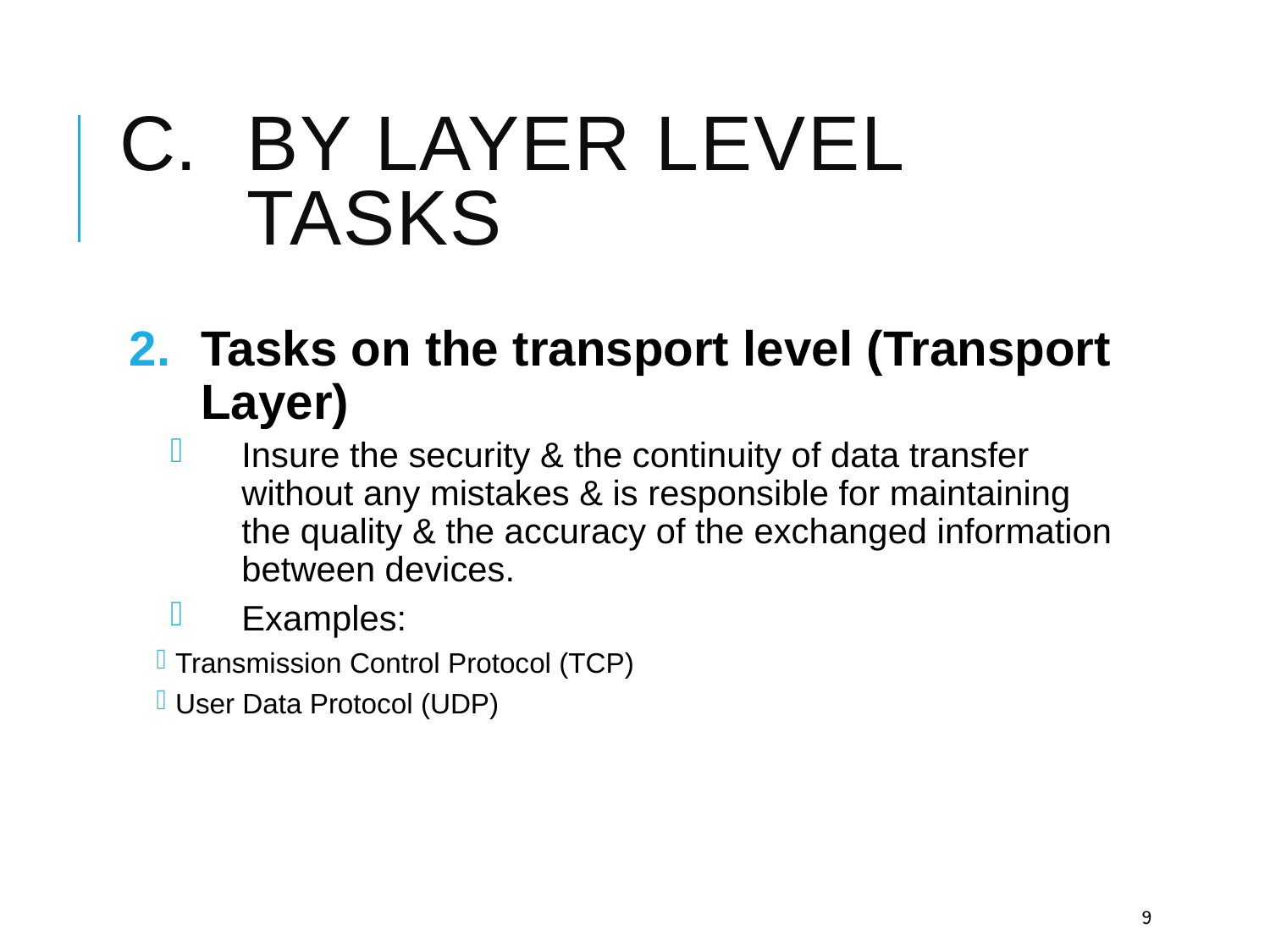

# By Layer Level Tasks
Tasks on the transport level (Transport Layer)
Insure the security & the continuity of data transfer without any mistakes & is responsible for maintaining the quality & the accuracy of the exchanged information between devices.
Examples:
Transmission Control Protocol (TCP)
User Data Protocol (UDP)

9